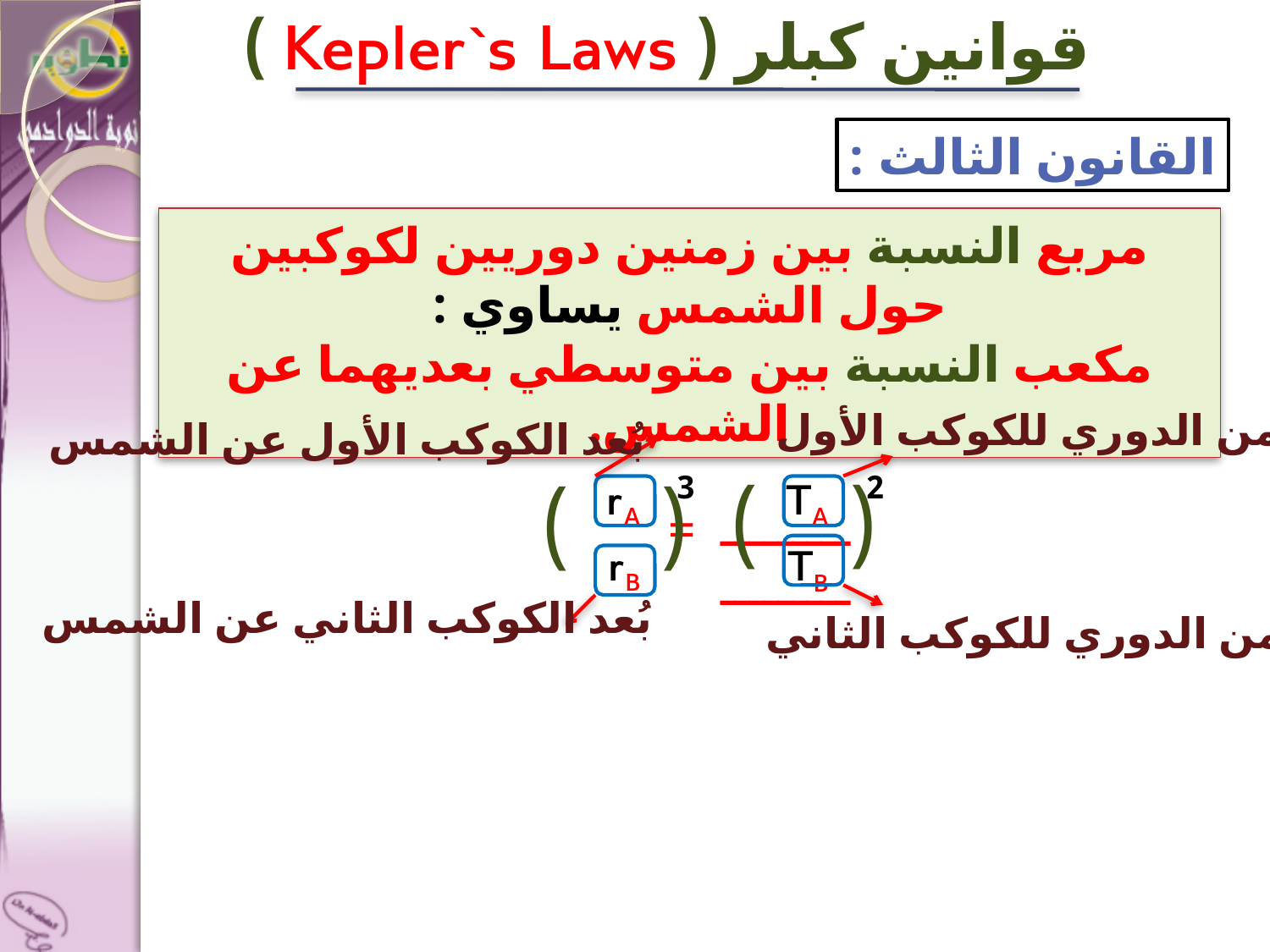

قوانين كبلر ( Kepler`s Laws )
القانون الثالث :
مربع النسبة بين زمنين دوريين لكوكبين حول الشمس يساوي :
مكعب النسبة بين متوسطي بعديهما عن الشمس.
الزمن الدوري للكوكب الأول

بُعد الكوكب الأول عن الشمس

3
(    )
2
(    )
rA

rB
TA

TB
ـــــــــ  =   ـــــــــ

الزمن الدوري للكوكب الثاني

بُعد الكوكب الثاني عن الشمس